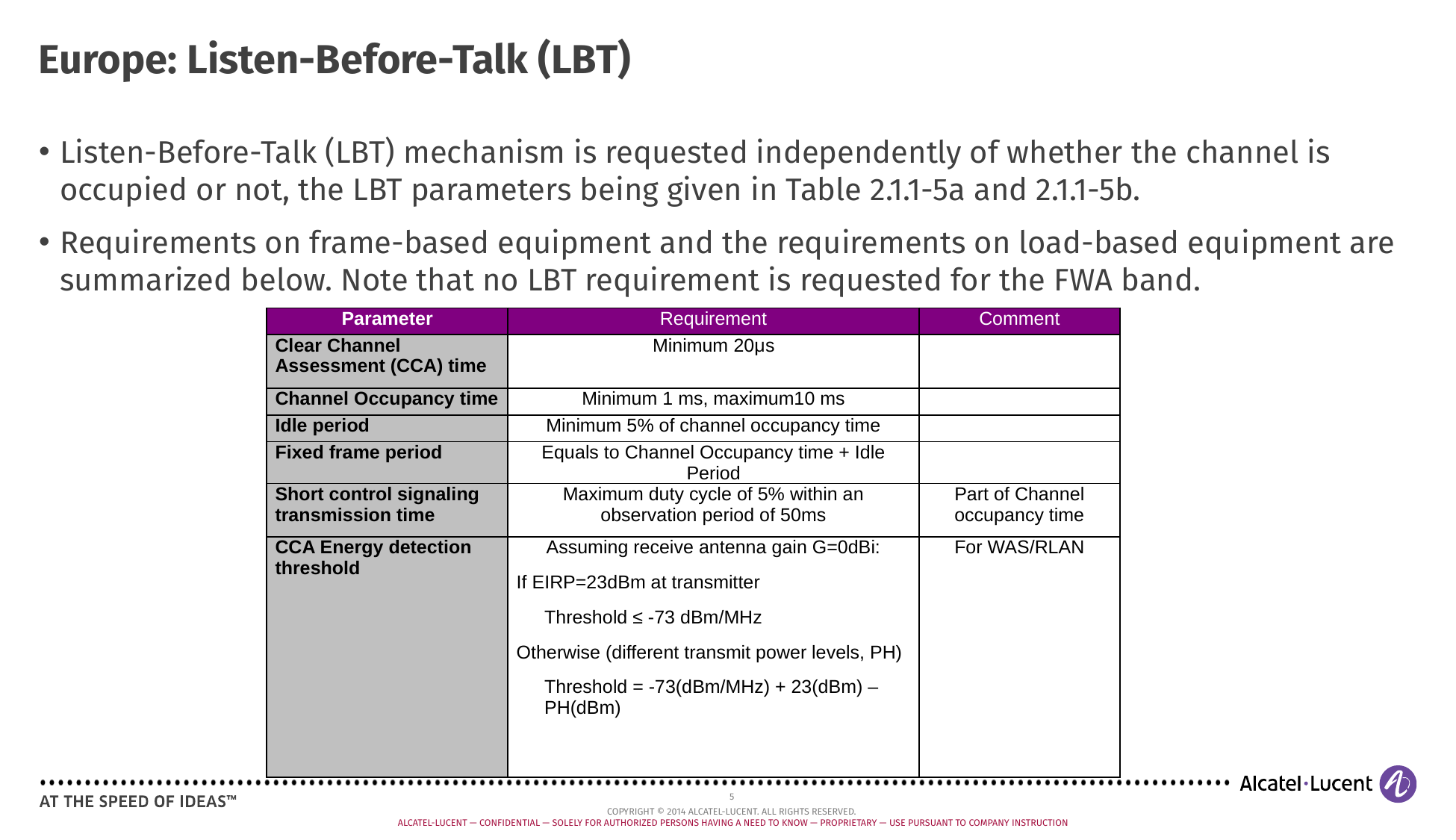

# Europe: Listen-Before-Talk (LBT)
Listen-Before-Talk (LBT) mechanism is requested independently of whether the channel is occupied or not, the LBT parameters being given in Table 2.1.1-5a and 2.1.1-5b.
Requirements on frame-based equipment and the requirements on load-based equipment are summarized below. Note that no LBT requirement is requested for the FWA band.

| Parameter | Requirement | Comment |
| --- | --- | --- |
| Clear Channel Assessment (CCA) time | Minimum 20μs |  |
| Channel Occupancy time | Minimum 1 ms, maximum10 ms |  |
| Idle period | Minimum 5% of channel occupancy time |  |
| Fixed frame period | Equals to Channel Occupancy time + Idle Period |  |
| Short control signaling transmission time | Maximum duty cycle of 5% within an observation period of 50ms | Part of Channel occupancy time |
| CCA Energy detection threshold | Assuming receive antenna gain G=0dBi: If EIRP=23dBm at transmitter Threshold ≤ -73 dBm/MHz Otherwise (different transmit power levels, PH) Threshold = -73(dBm/MHz) + 23(dBm) – PH(dBm) | For WAS/RLAN |